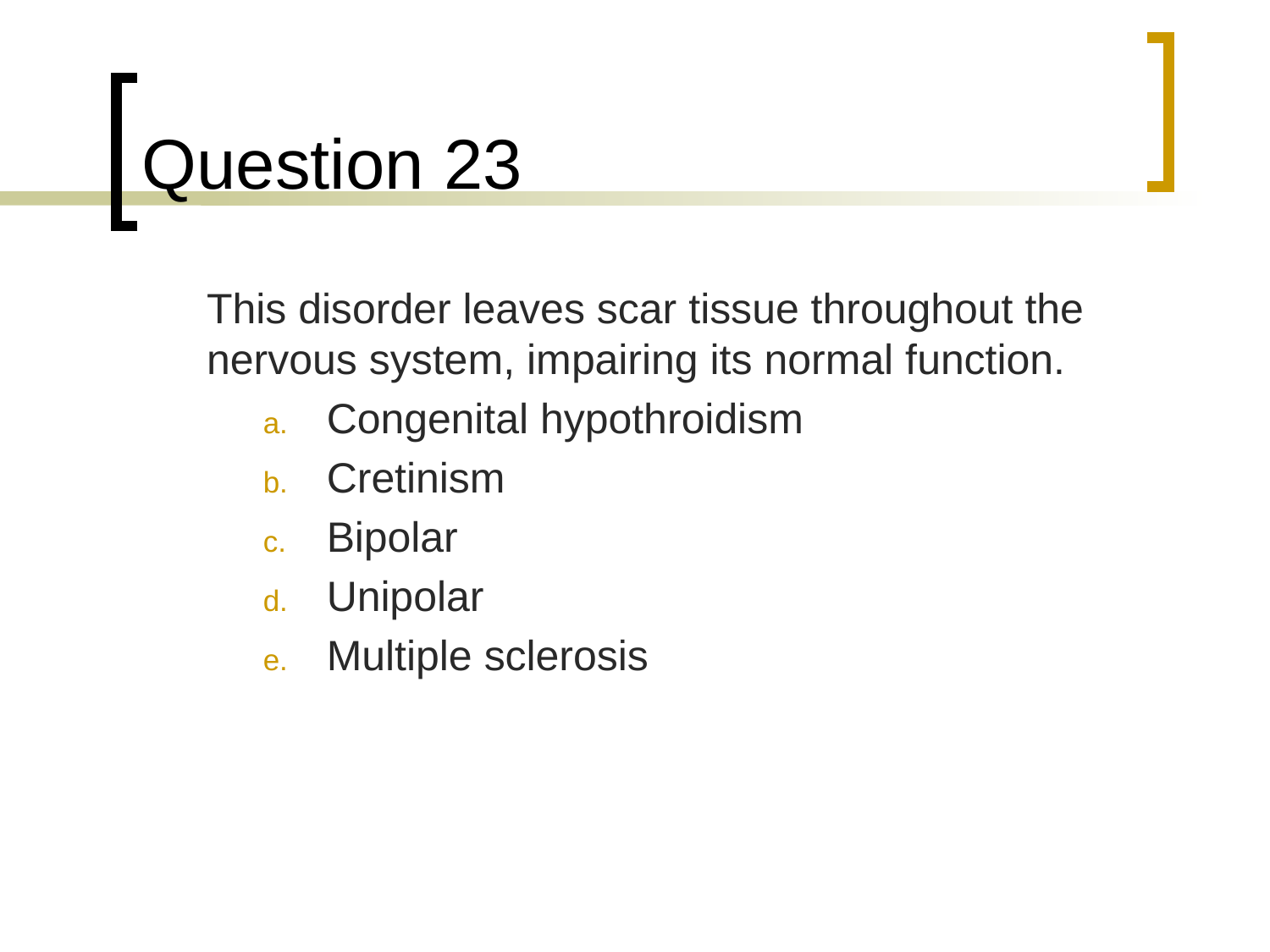

# Question 23
	This disorder leaves scar tissue throughout the nervous system, impairing its normal function.
Congenital hypothroidism
Cretinism
Bipolar
Unipolar
Multiple sclerosis